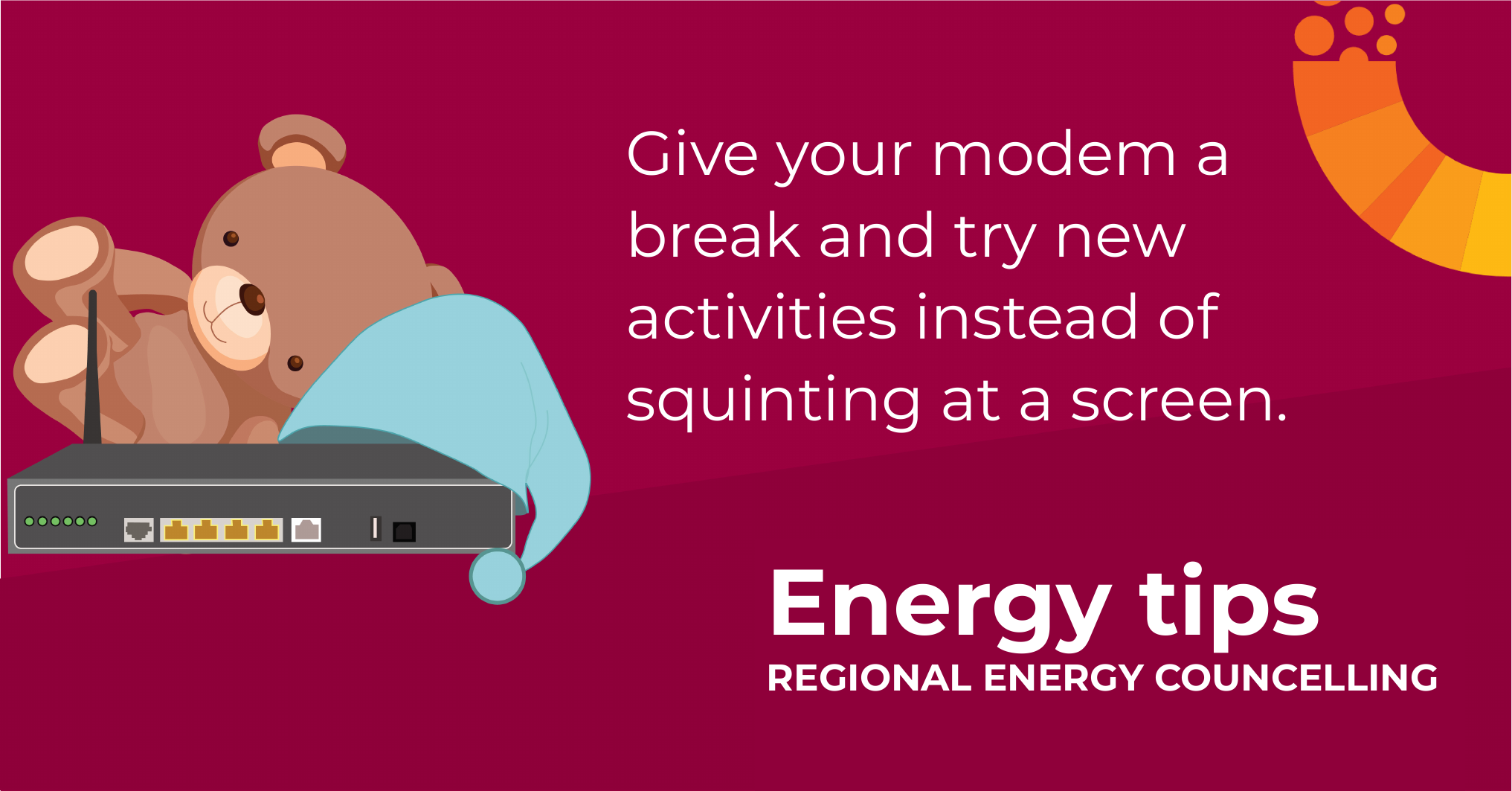

Give your modem a break and try new activities instead of squinting at a screen.
Energy tips
REGIONAL ENERGY COUNCELLING